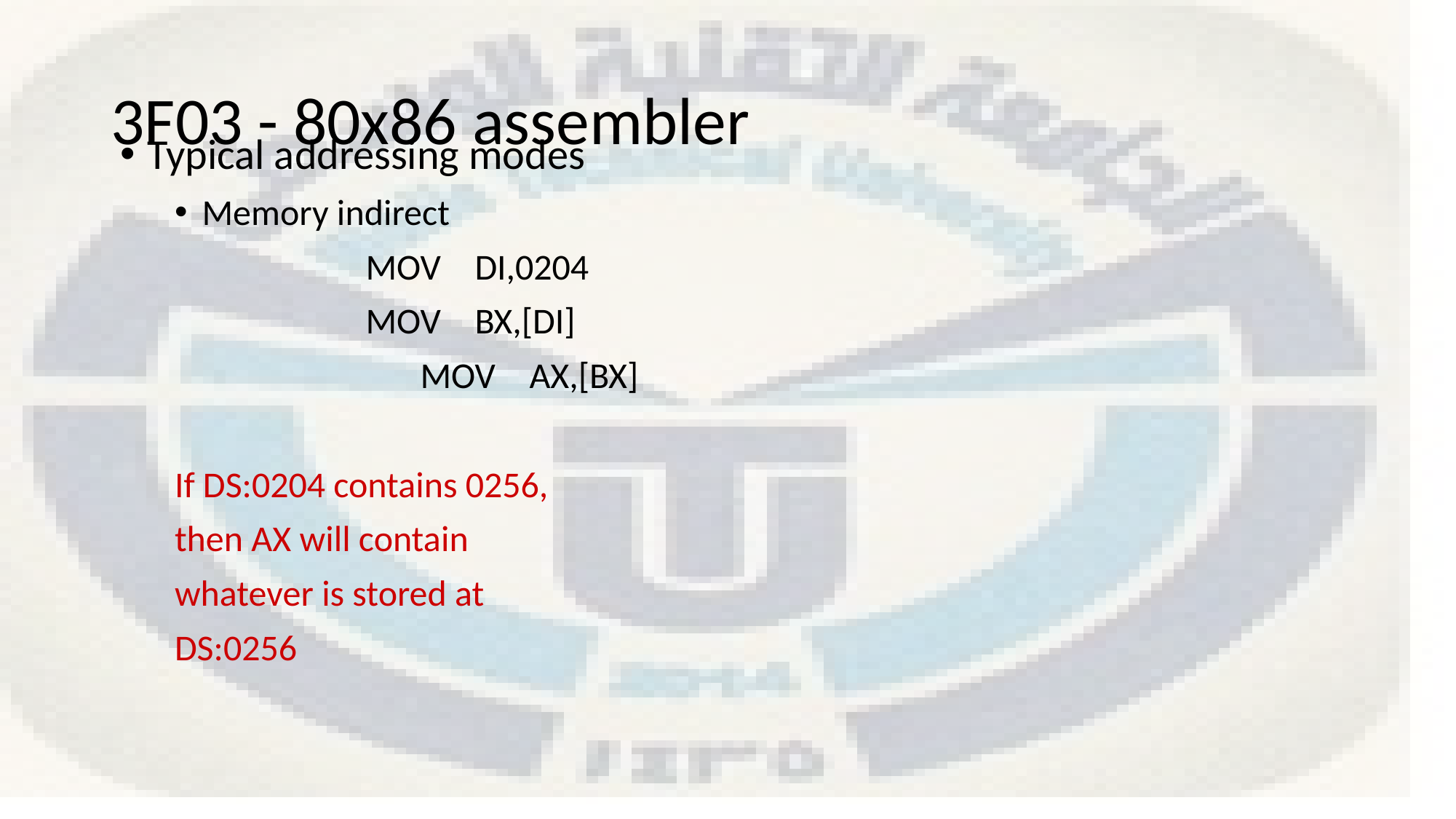

# 3F03 - 80x86 assembler
Typical addressing modes
Memory indirect
			MOV	DI,0204
			MOV	BX,[DI]
			MOV	AX,[BX]

If DS:0204 contains 0256,
then AX will contain
whatever is stored at
DS:0256